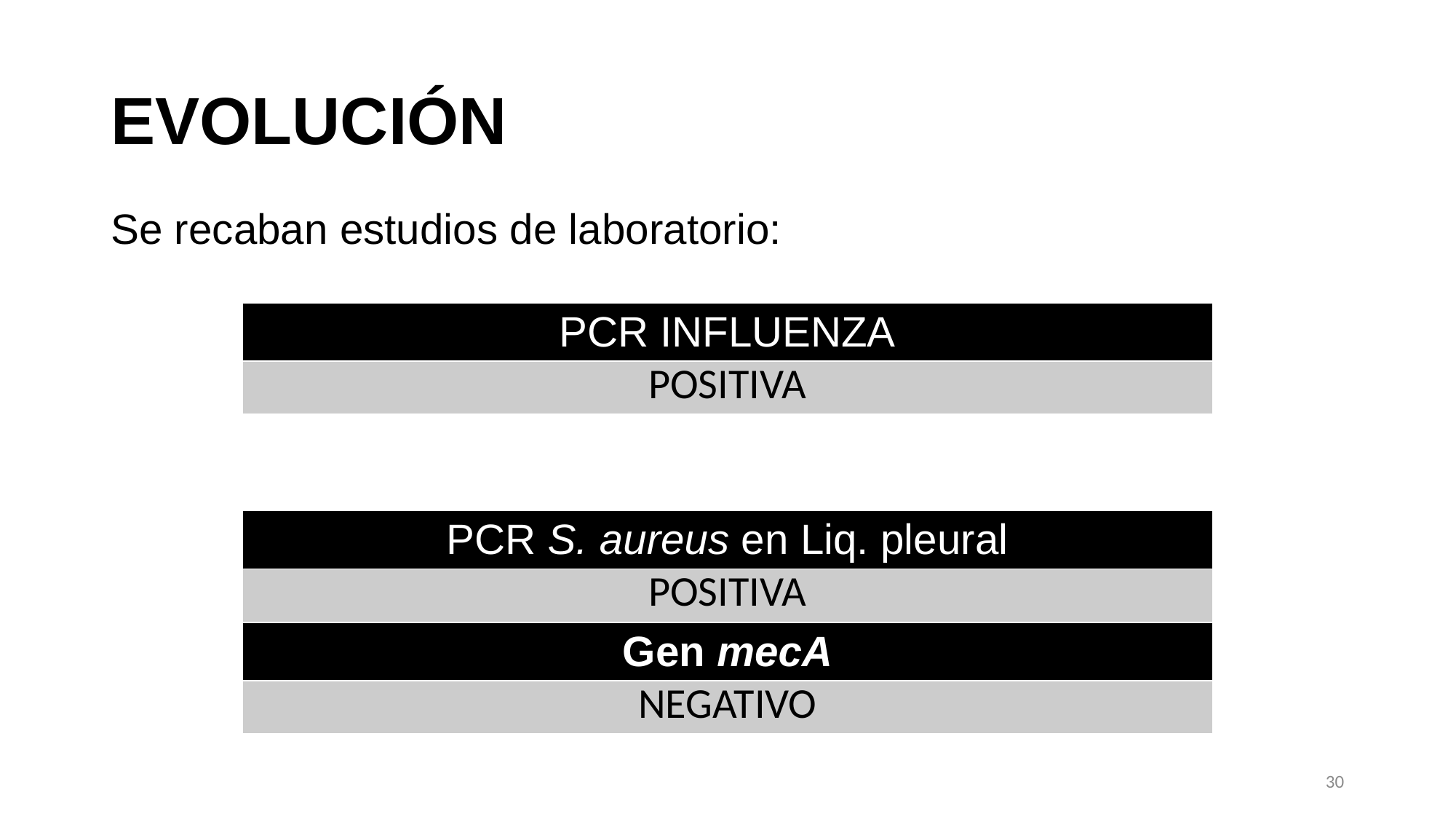

# EVOLUCIÓN
Se recaban estudios de laboratorio:
| PCR INFLUENZA |
| --- |
| POSITIVA |
| PCR S. aureus en Liq. pleural |
| --- |
| POSITIVA |
| Gen mecA |
| NEGATIVO |
30